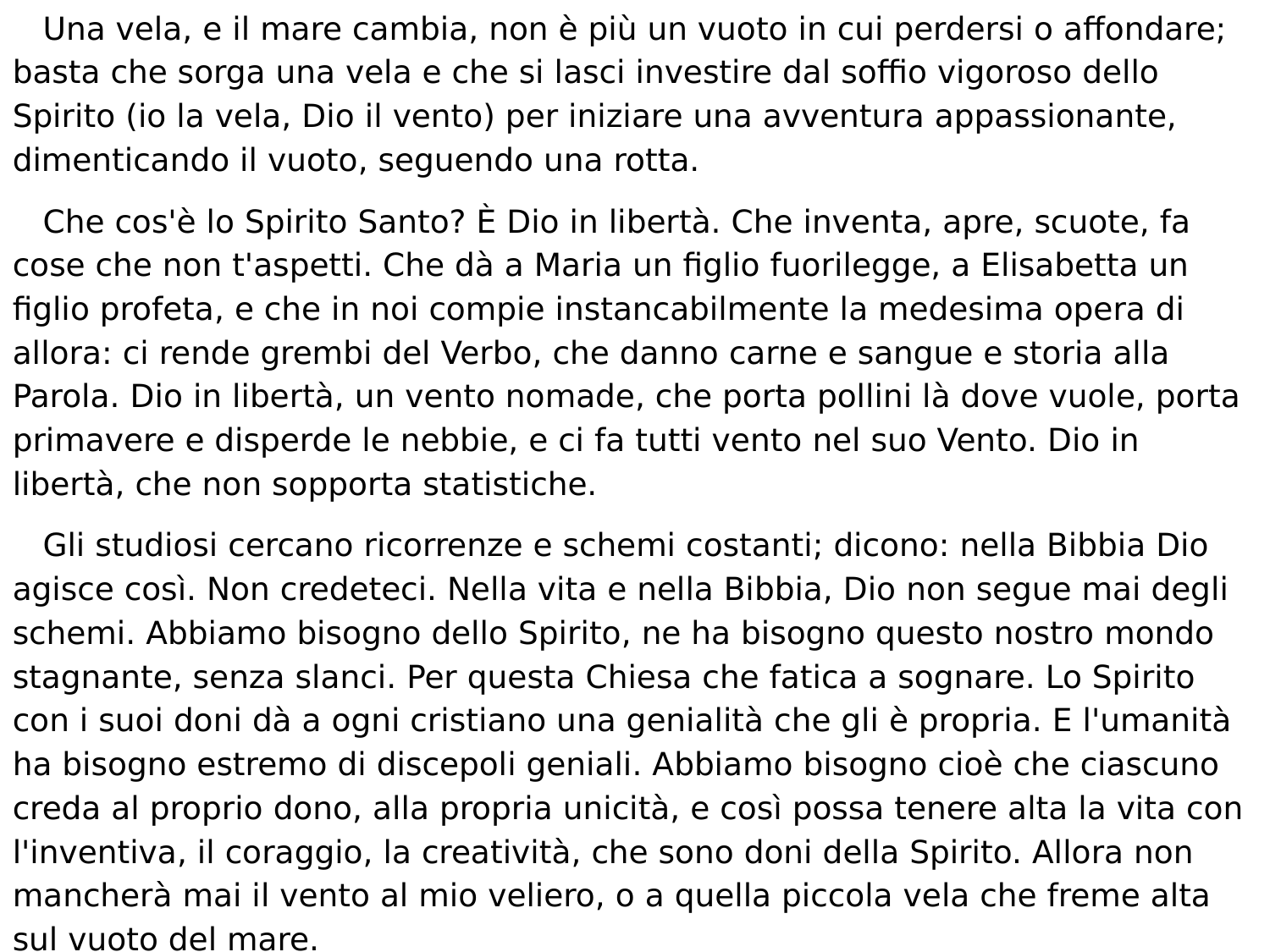

Una vela, e il mare cambia, non è più un vuoto in cui perdersi o affondare; basta che sorga una vela e che si lasci investire dal soffio vigoroso dello Spirito (io la vela, Dio il vento) per iniziare una avventura appassionante, dimenticando il vuoto, seguendo una rotta.
   Che cos'è lo Spirito Santo? È Dio in libertà. Che inventa, apre, scuote, fa cose che non t'aspetti. Che dà a Maria un figlio fuorilegge, a Elisabetta un figlio profeta, e che in noi compie instancabilmente la medesima opera di allora: ci rende grembi del Verbo, che danno carne e sangue e storia alla Parola. Dio in libertà, un vento nomade, che porta pollini là dove vuole, porta primavere e disperde le nebbie, e ci fa tutti vento nel suo Vento. Dio in libertà, che non sopporta statistiche.
   Gli studiosi cercano ricorrenze e schemi costanti; dicono: nella Bibbia Dio agisce così. Non credeteci. Nella vita e nella Bibbia, Dio non segue mai degli schemi. Abbiamo bisogno dello Spirito, ne ha bisogno questo nostro mondo stagnante, senza slanci. Per questa Chiesa che fatica a sognare. Lo Spirito con i suoi doni dà a ogni cristiano una genialità che gli è propria. E l'umanità ha bisogno estremo di discepoli geniali. Abbiamo bisogno cioè che ciascuno creda al proprio dono, alla propria unicità, e così possa tenere alta la vita con l'inventiva, il coraggio, la creatività, che sono doni della Spirito. Allora non mancherà mai il vento al mio veliero, o a quella piccola vela che freme alta sul vuoto del mare.